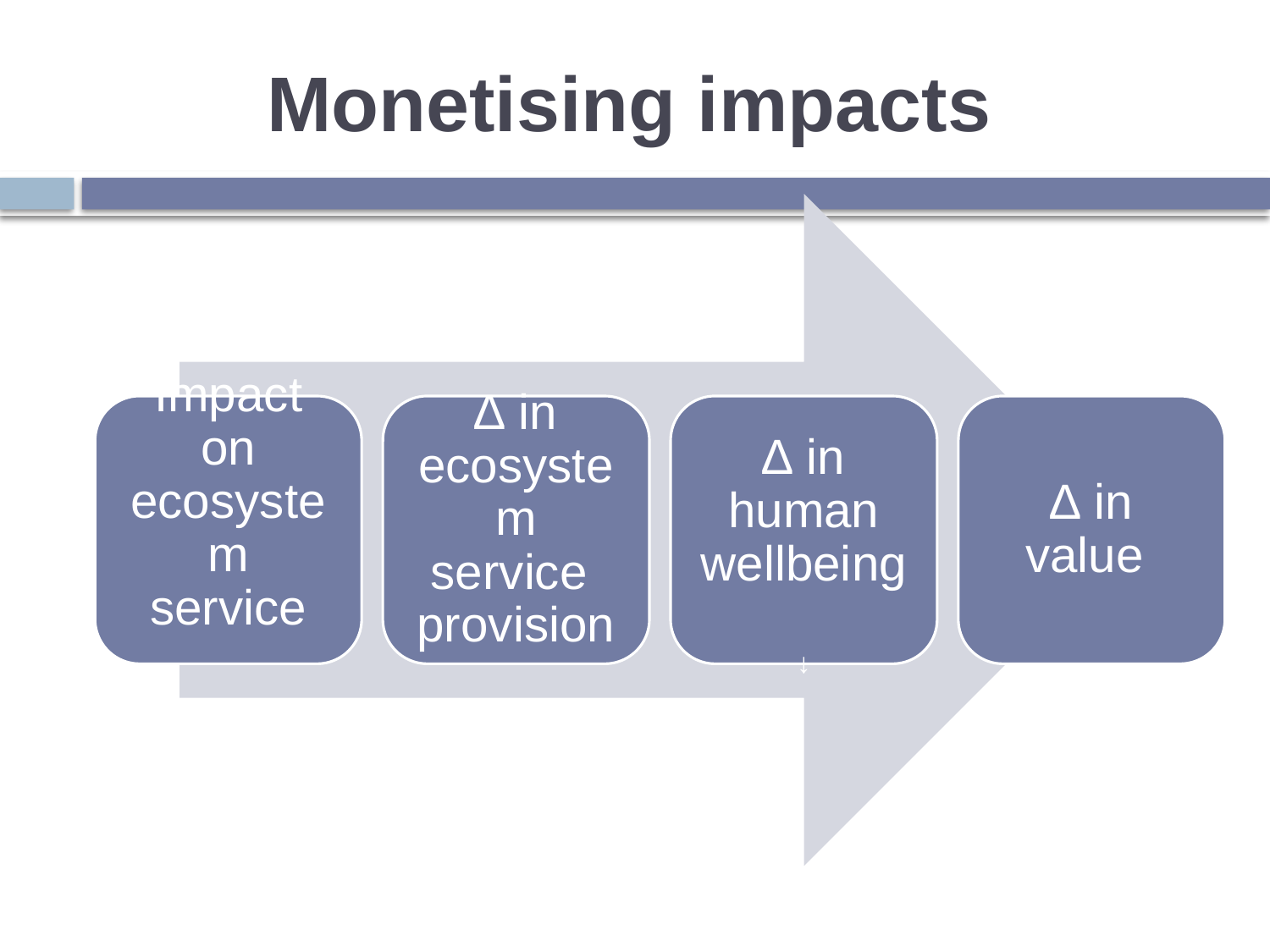

# Monetising impacts
Impact on ecosystem service

∆ in ecosystem service  provision

∆ in human wellbeing

↓

∆ in value